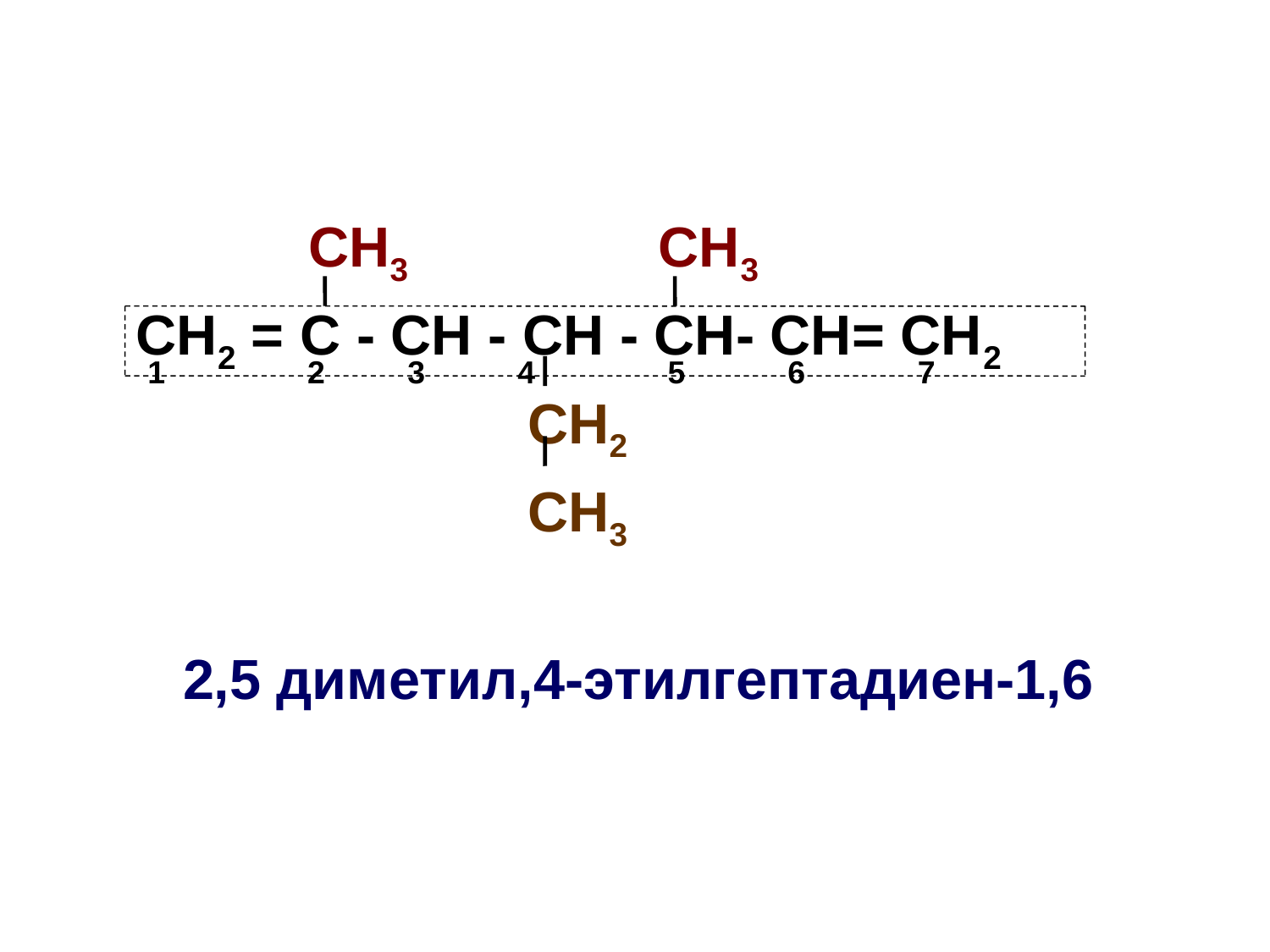

СН3                СН3
     СН2 = С - СН - СН - СН- СН= СН2
                              СН2
                              СН3

        2,5 диметил,4-этилгептадиен-1,6

1
2
3
4
5
6
7